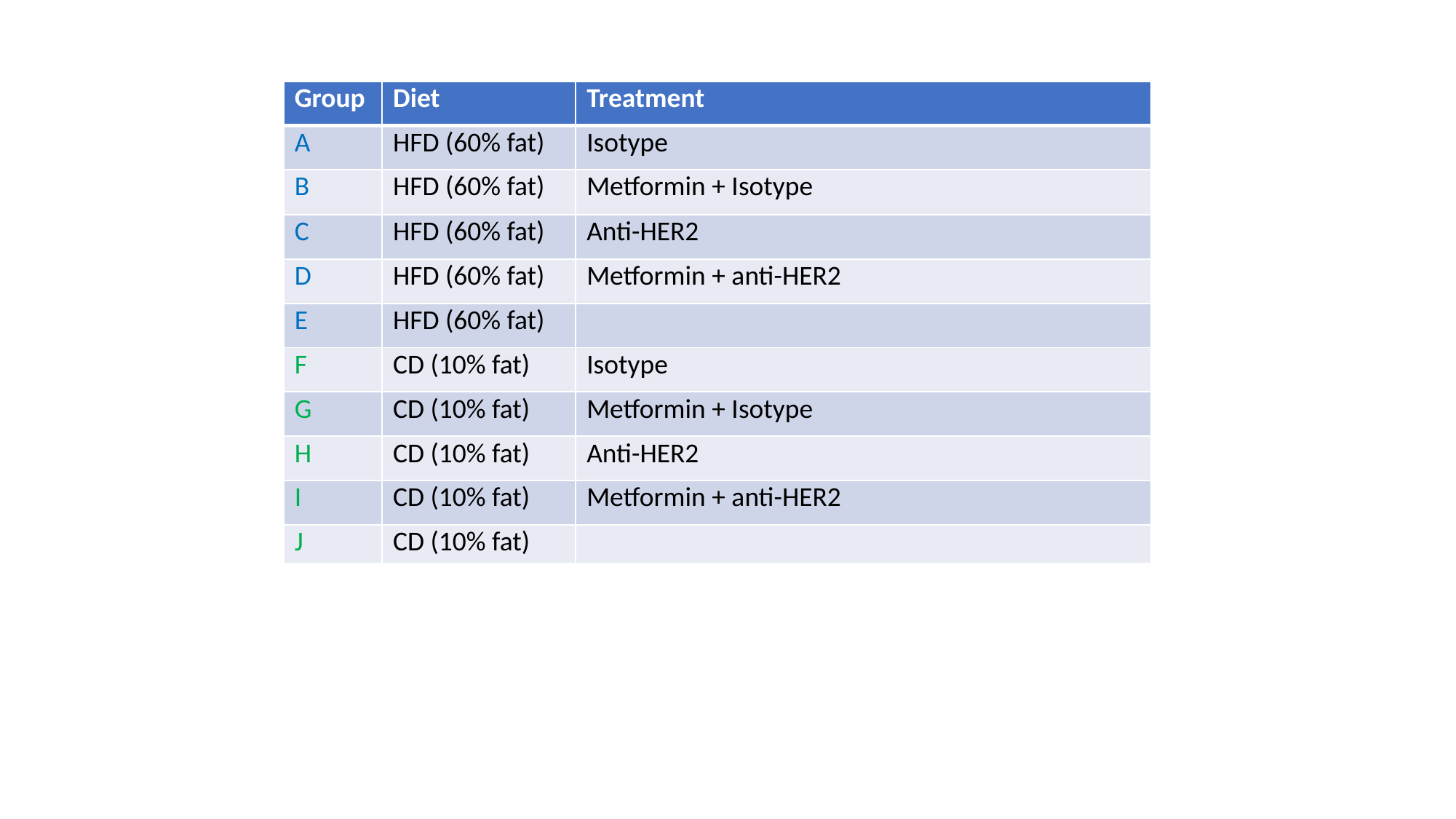

| Group | Diet | Treatment |
| --- | --- | --- |
| A | HFD (60% fat) | Isotype |
| B | HFD (60% fat) | Metformin + Isotype |
| C | HFD (60% fat) | Anti-HER2 |
| D | HFD (60% fat) | Metformin + anti-HER2 |
| E | HFD (60% fat) |  |
| F | CD (10% fat) | Isotype |
| G | CD (10% fat) | Metformin + Isotype |
| H | CD (10% fat) | Anti-HER2 |
| I | CD (10% fat) | Metformin + anti-HER2 |
| J | CD (10% fat) |  |